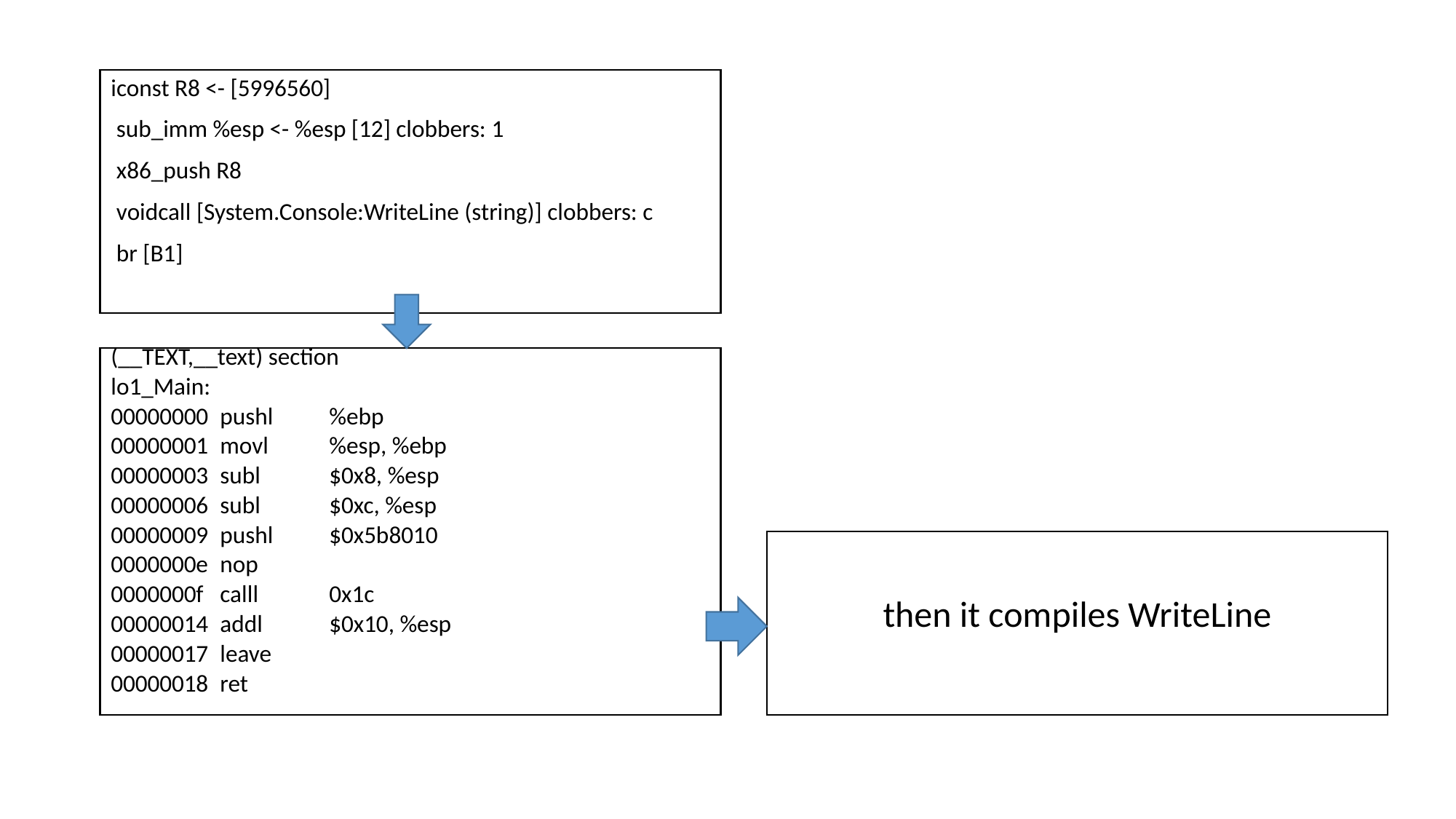

iconst R8 <- [5996560]
 sub_imm %esp <- %esp [12] clobbers: 1
 x86_push R8
 voidcall [System.Console:WriteLine (string)] clobbers: c
 br [B1]

(__TEXT,__text) section
lo1_Main:
00000000	pushl	%ebp
00000001	movl	%esp, %ebp
00000003	subl	$0x8, %esp
00000006	subl	$0xc, %esp
00000009	pushl	$0x5b8010
0000000e	nop
0000000f	calll	0x1c
00000014	addl	$0x10, %esp
00000017	leave
00000018	ret

then it compiles WriteLine